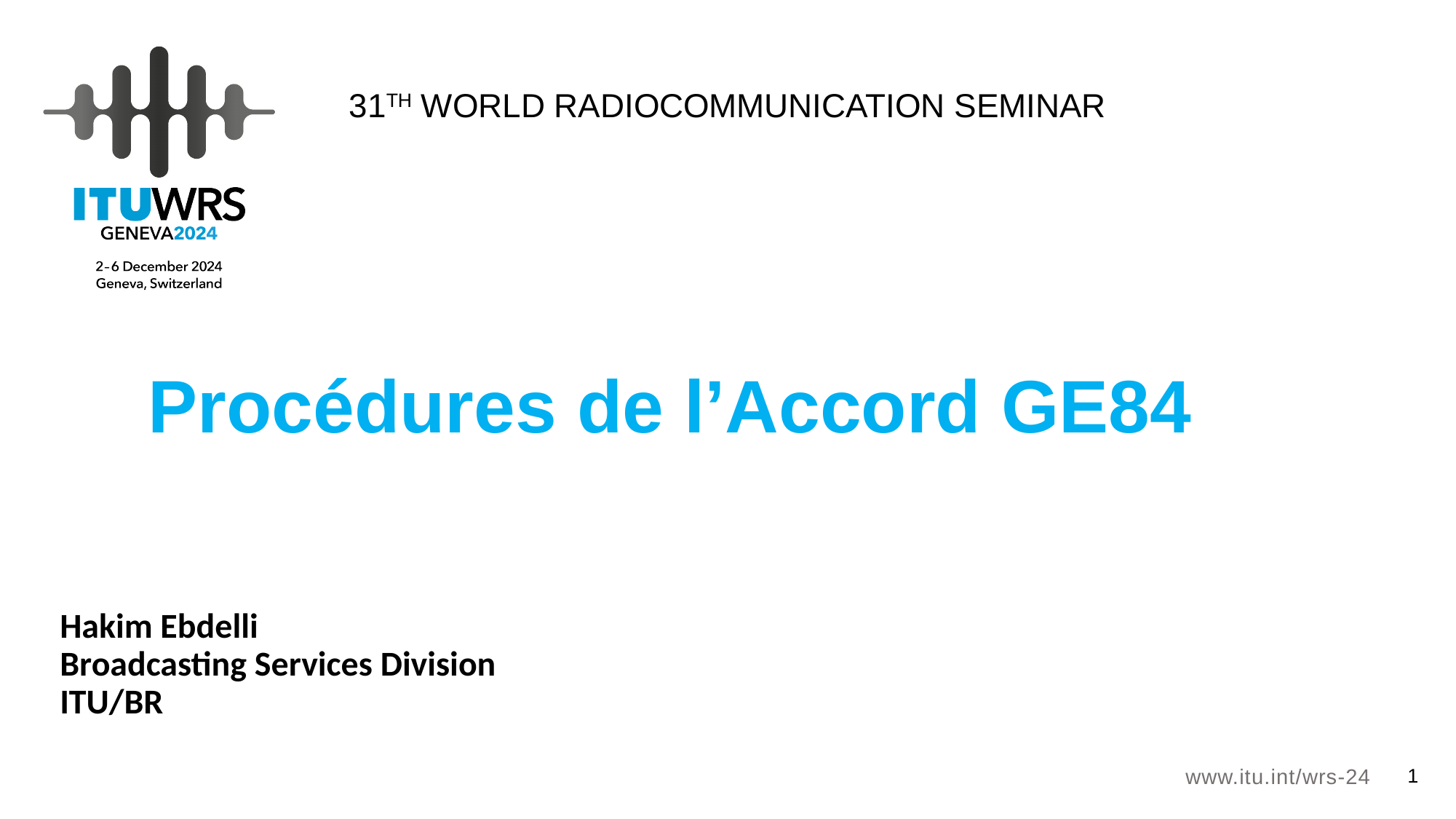

Procédures de l’Accord GE84
Hakim Ebdelli
Broadcasting Services Division
ITU/BR